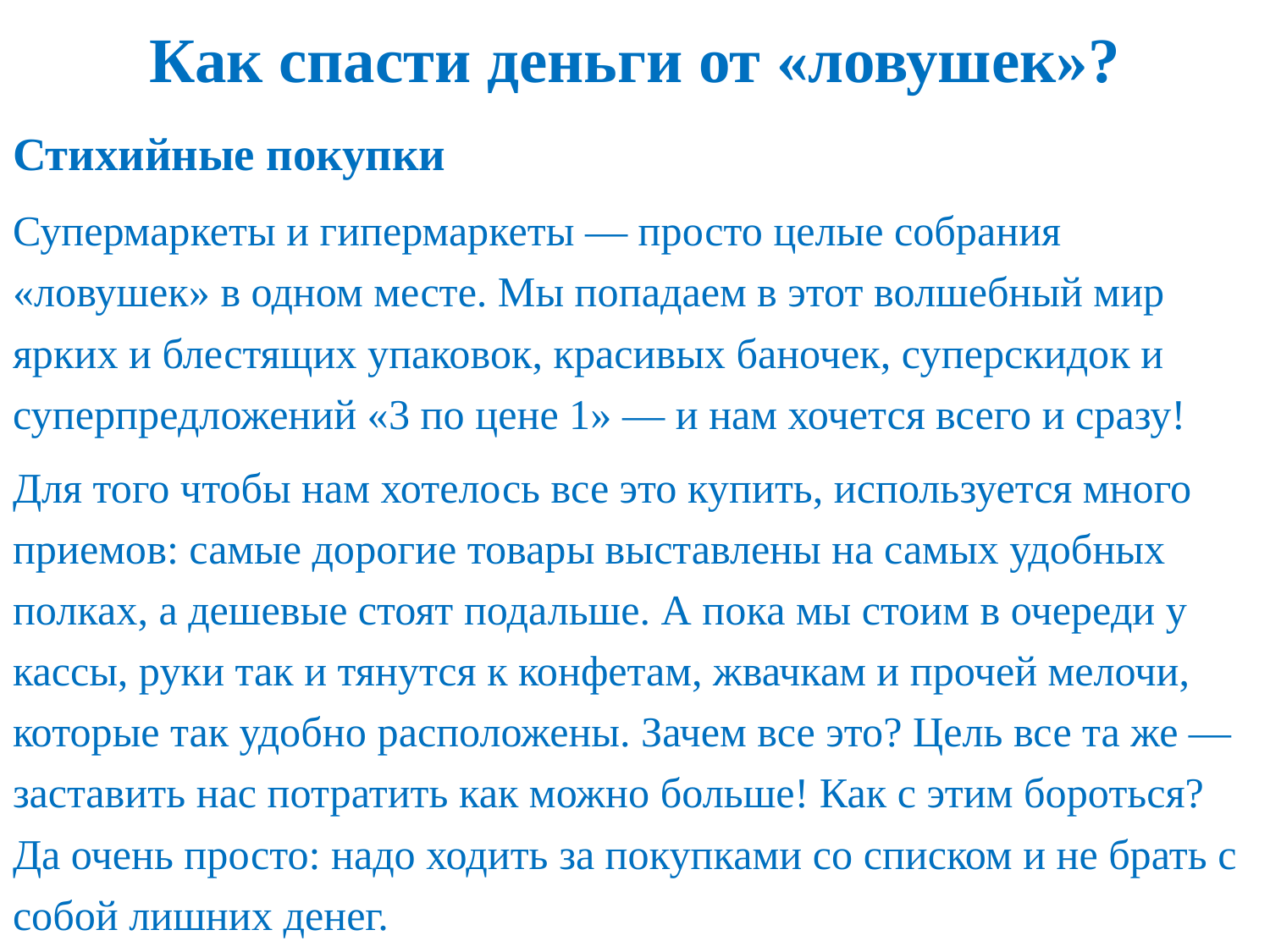

# Как спасти деньги от «ловушек»?
Стихийные покупки
Супермаркеты и гипермаркеты — просто целые собрания «ловушек» в одном месте. Мы попадаем в этот волшебный мир ярких и блестящих упаковок, красивых баночек, суперскидок и суперпредложений «3 по цене 1» — и нам хочется всего и сразу!
Для того чтобы нам хотелось все это купить, используется много приемов: самые дорогие товары выставлены на самых удобных полках, а дешевые стоят подальше. А пока мы стоим в очереди у кассы, руки так и тянутся к конфетам, жвачкам и прочей мелочи, которые так удобно расположены. Зачем все это? Цель все та же — заставить нас потратить как можно больше! Как с этим бороться? Да очень просто: надо ходить за покупками со списком и не брать с собой лишних денег.